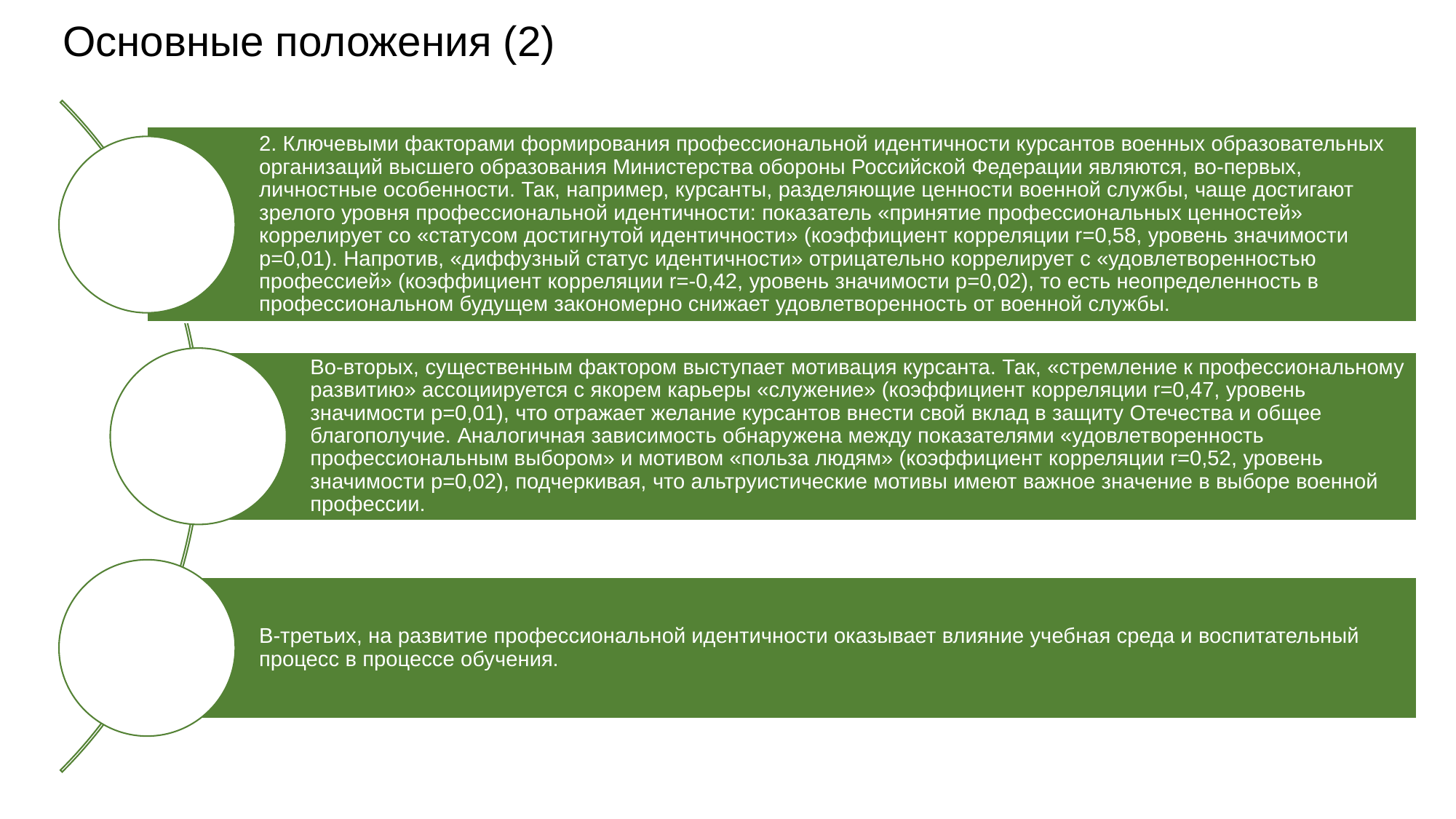

Основные положения (2)
2. Ключевыми факторами формирования профессиональной идентичности курсантов военных образовательных организаций высшего образования Министерства обороны Российской Федерации являются, во-первых, личностные особенности. Так, например, курсанты, разделяющие ценности военной службы, чаще достигают зрелого уровня профессиональной идентичности: показатель «принятие профессиональных ценностей» коррелирует со «статусом достигнутой идентичности» (коэффициент корреляции r=0,58, уровень значимости p=0,01). Напротив, «диффузный статус идентичности» отрицательно коррелирует с «удовлетворенностью профессией» (коэффициент корреляции r=-0,42, уровень значимости p=0,02), то есть неопределенность в профессиональном будущем закономерно снижает удовлетворенность от военной службы.
Во-вторых, существенным фактором выступает мотивация курсанта. Так, «стремление к профессиональному развитию» ассоциируется с якорем карьеры «служение» (коэффициент корреляции r=0,47, уровень значимости p=0,01), что отражает желание курсантов внести свой вклад в защиту Отечества и общее благополучие. Аналогичная зависимость обнаружена между показателями «удовлетворенность профессиональным выбором» и мотивом «польза людям» (коэффициент корреляции r=0,52, уровень значимости p=0,02), подчеркивая, что альтруистические мотивы имеют важное значение в выборе военной профессии.
В-третьих, на развитие профессиональной идентичности оказывает влияние учебная среда и воспитательный процесс в процессе обучения.